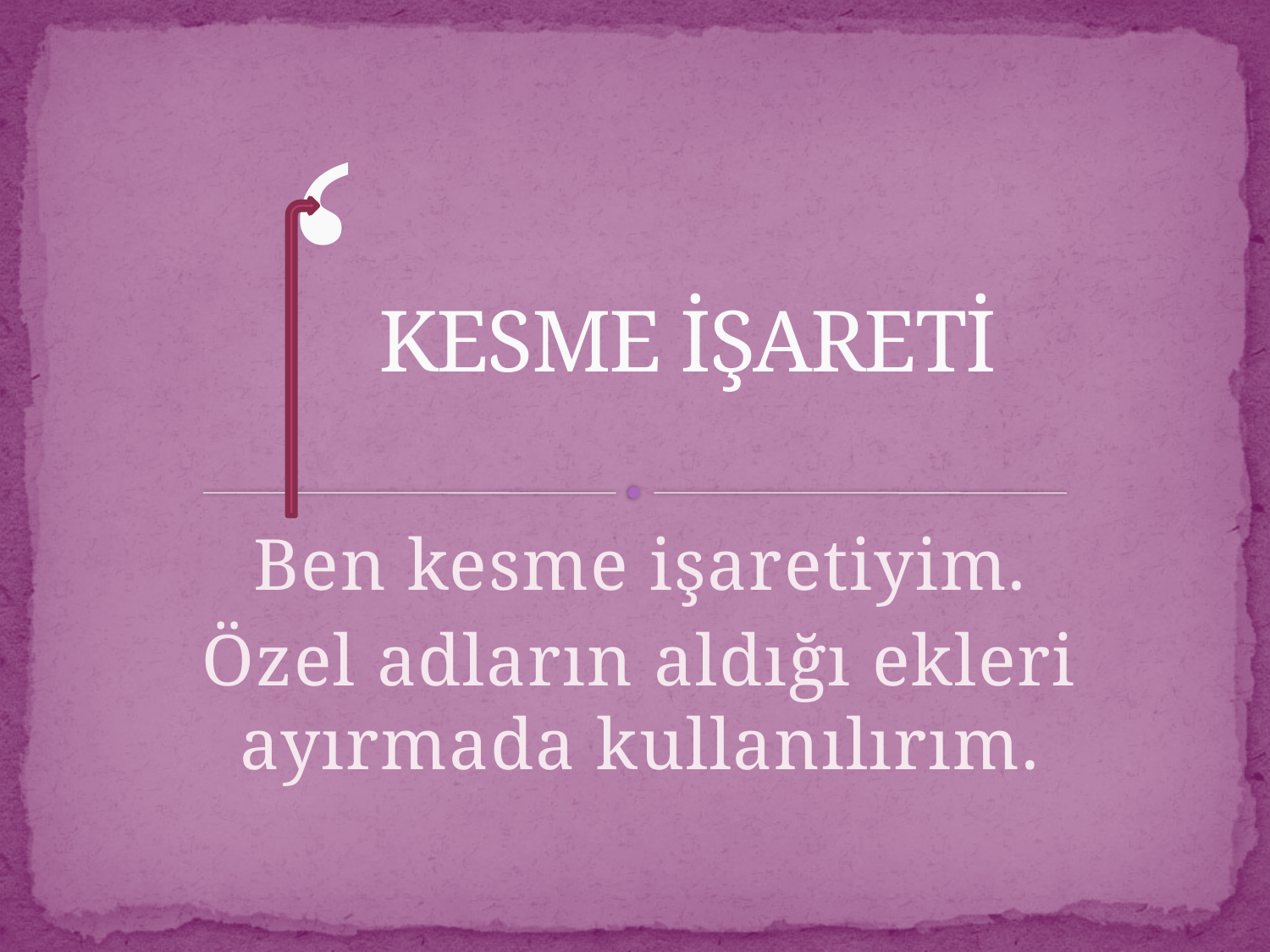

# ‘ KESME İŞARETİ

Ben kesme işaretiyim.
Özel adların aldığı ekleri ayırmada kullanılırım.